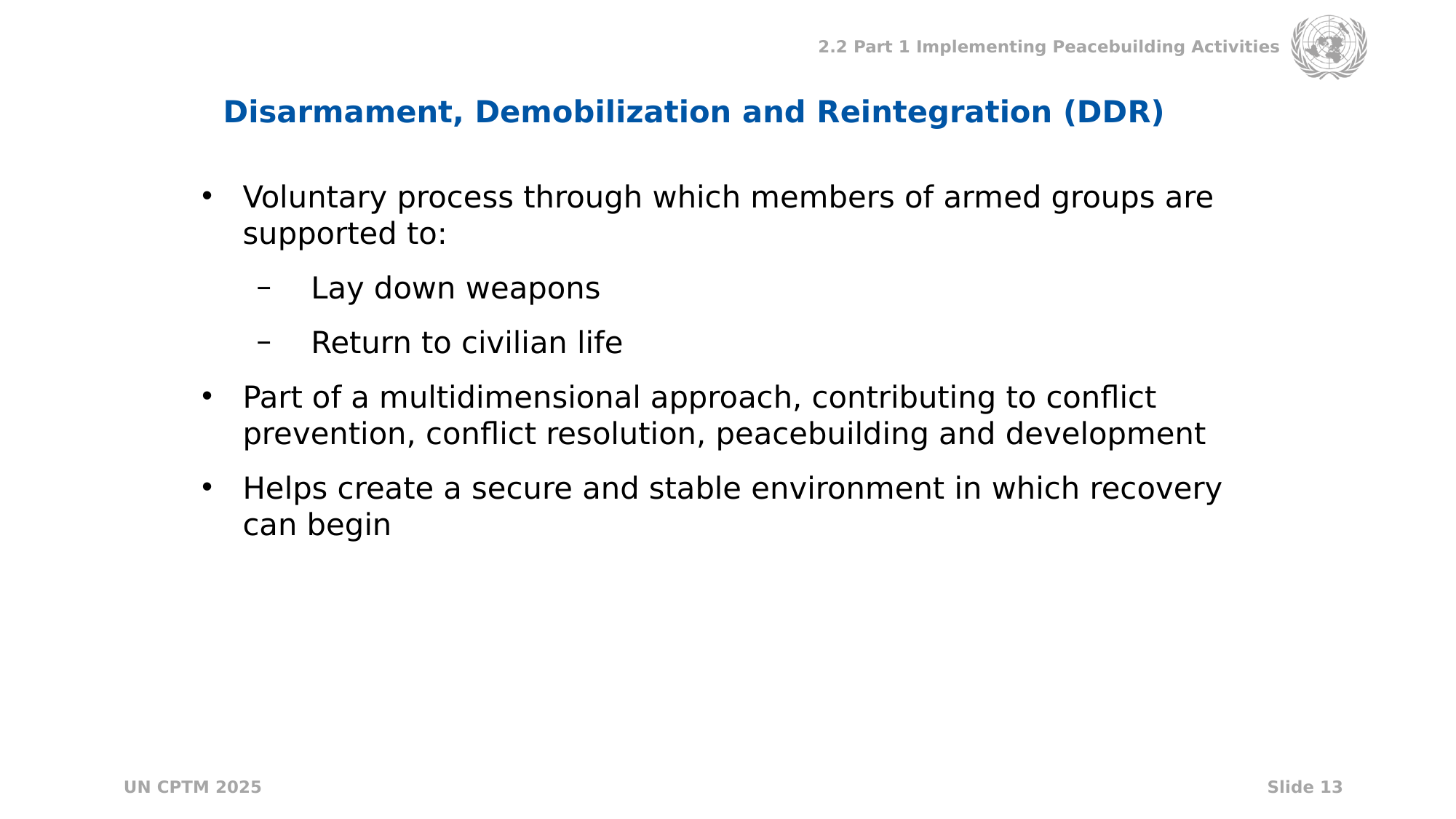

Disarmament, Demobilization and Reintegration (DDR)
Voluntary process through which members of armed groups are supported to:
Lay down weapons
Return to civilian life
Part of a multidimensional approach, contributing to conflict prevention, conflict resolution, peacebuilding and development
Helps create a secure and stable environment in which recovery can begin